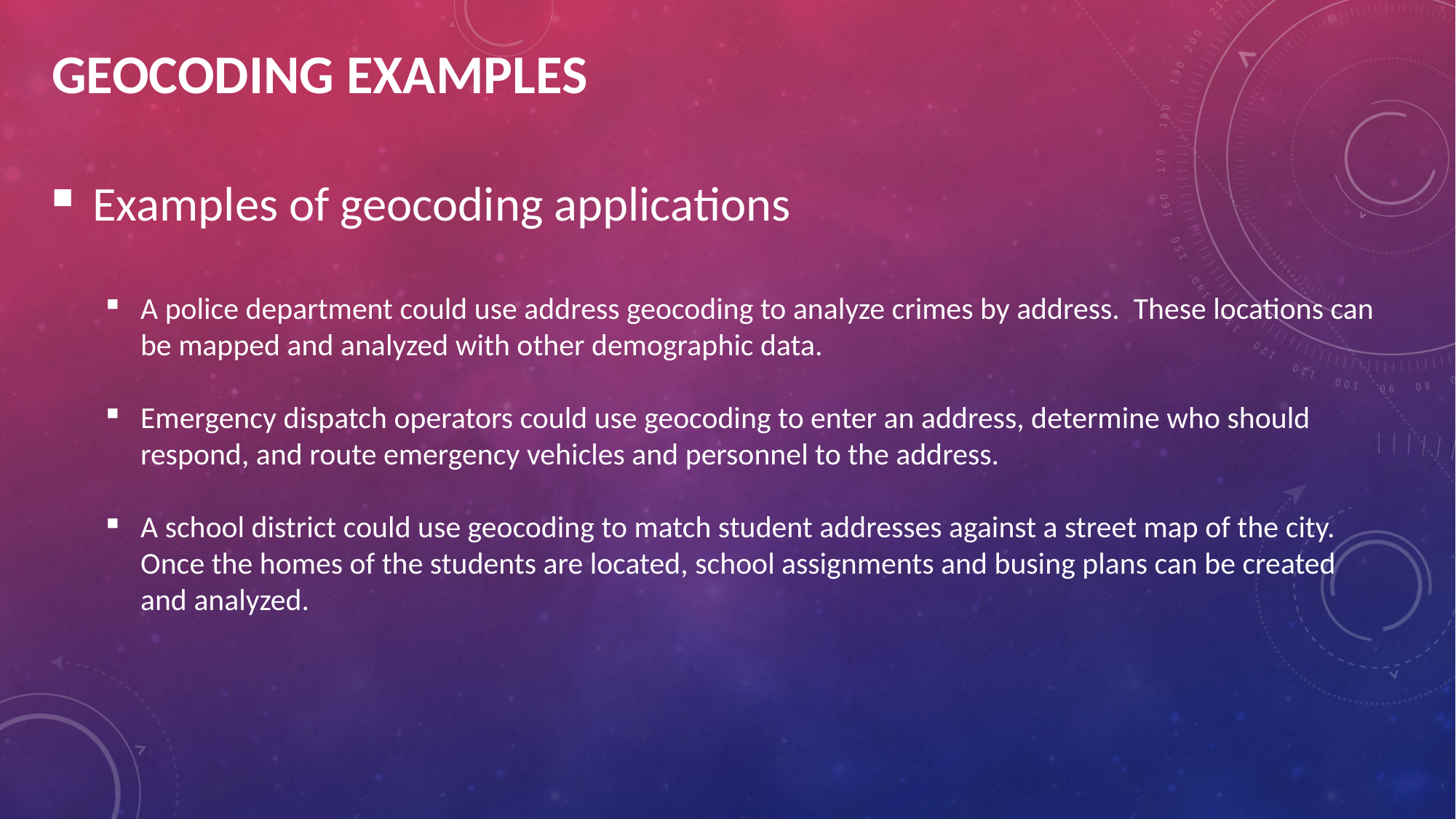

Geocoding examples
Examples of geocoding applications

A police department could use address geocoding to analyze crimes by address.  These locations can be mapped and analyzed with other demographic data.

Emergency dispatch operators could use geocoding to enter an address, determine who should respond, and route emergency vehicles and personnel to the address.

A school district could use geocoding to match student addresses against a street map of the city.  Once the homes of the students are located, school assignments and busing plans can be created and analyzed.